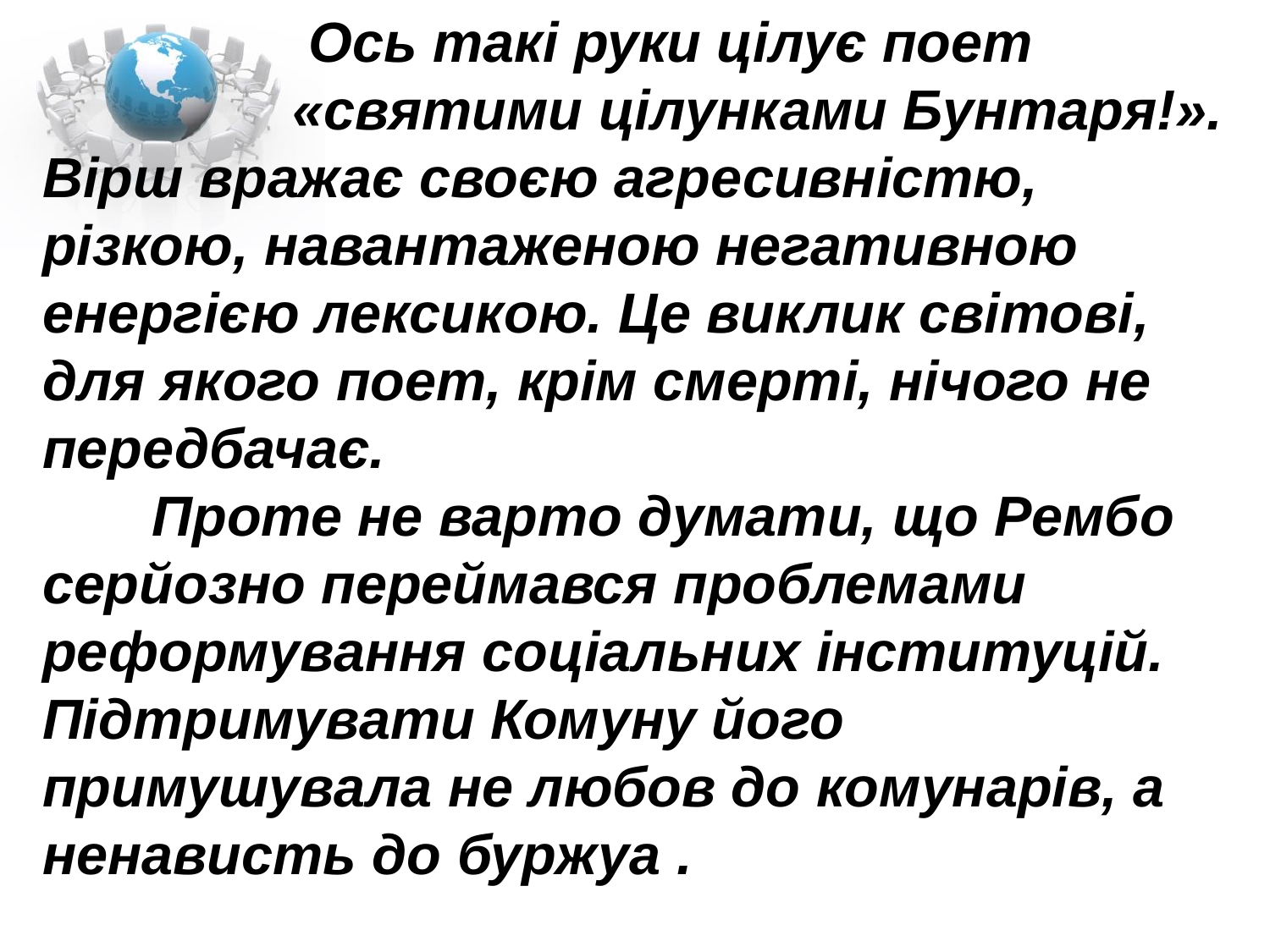

Ось такі руки цілує поет
                «святими цілунками Бунтаря!». Вірш вражає своєю агресивністю, різкою, навантаженою негативною енергією лексикою. Це виклик світові, для якого поет, крім смерті, нічого не передбачає.
       Проте не варто думати, що Рембо серйозно переймався проблемами реформування соціальних інституцій. Підтримувати Комуну його примушувала не любов до комунарів, а ненависть до буржуа .